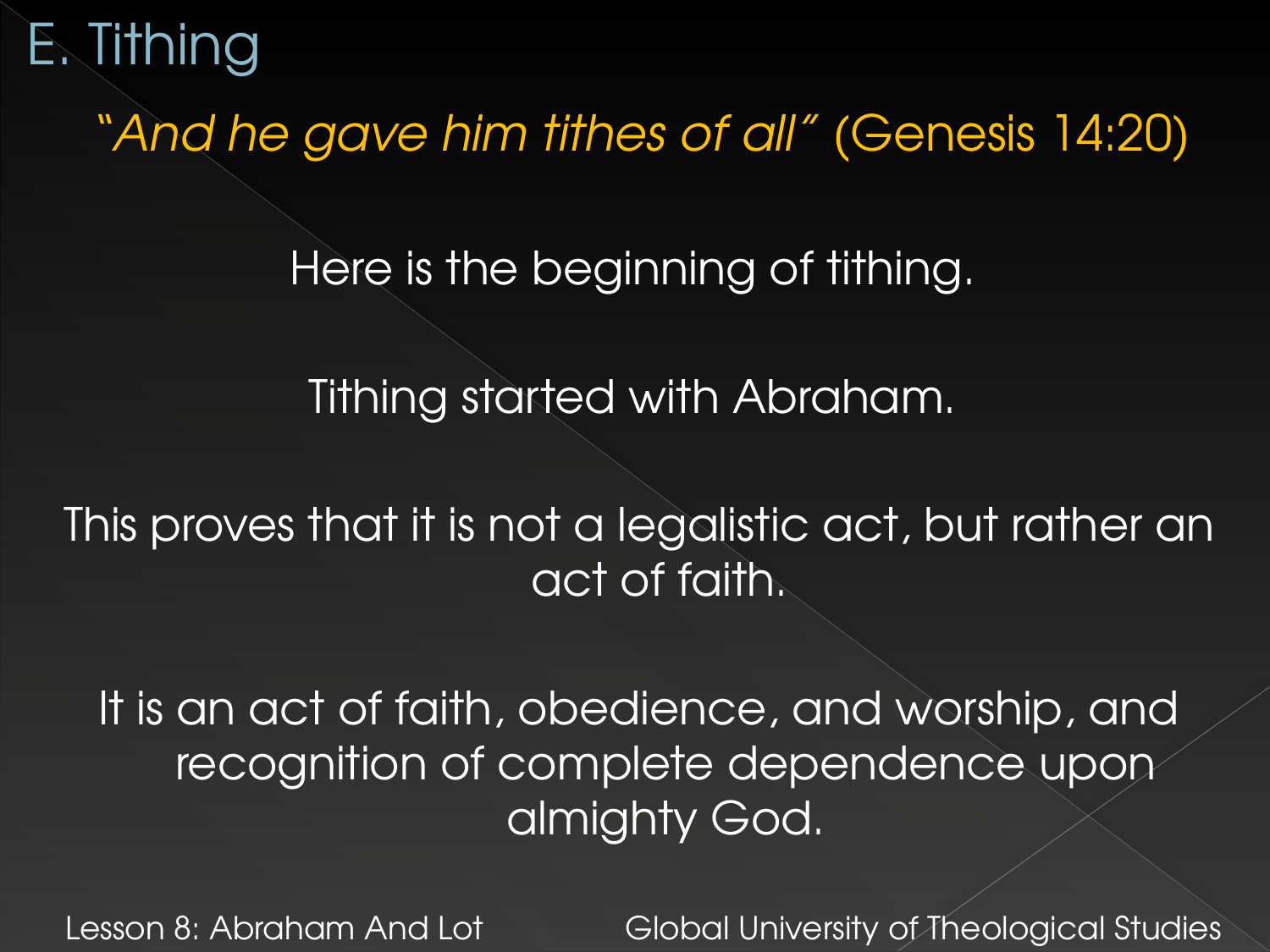

# E. Tithing
“And he gave him tithes of all” (Genesis 14:20)

Here is the beginning of tithing.

Tithing started with Abraham.

This proves that it is not a legalistic act, but rather an act of faith.

It is an act of faith, obedience, and worship, and recognition of complete dependence upon almighty God.
Lesson 8: Abraham And Lot                Global University of Theological Studies